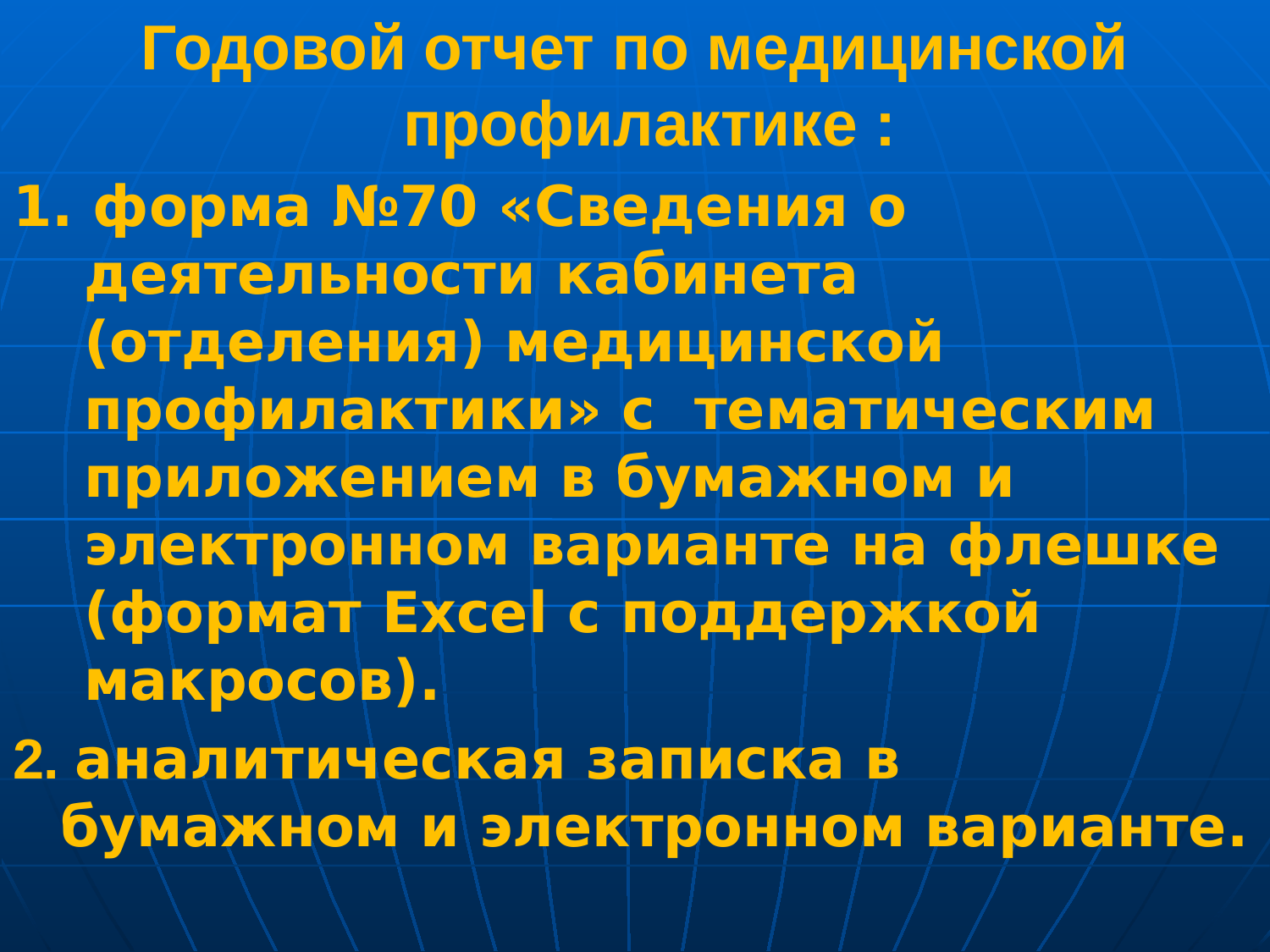

Годовой отчет по медицинской профилактике :
1. форма №70 «Сведения о деятельности кабинета (отделения) медицинской профилактики» с  тематическим приложением в бумажном и электронном варианте на флешке (формат Excel с поддержкой макросов).
2. аналитическая записка в бумажном и электронном варианте.

#